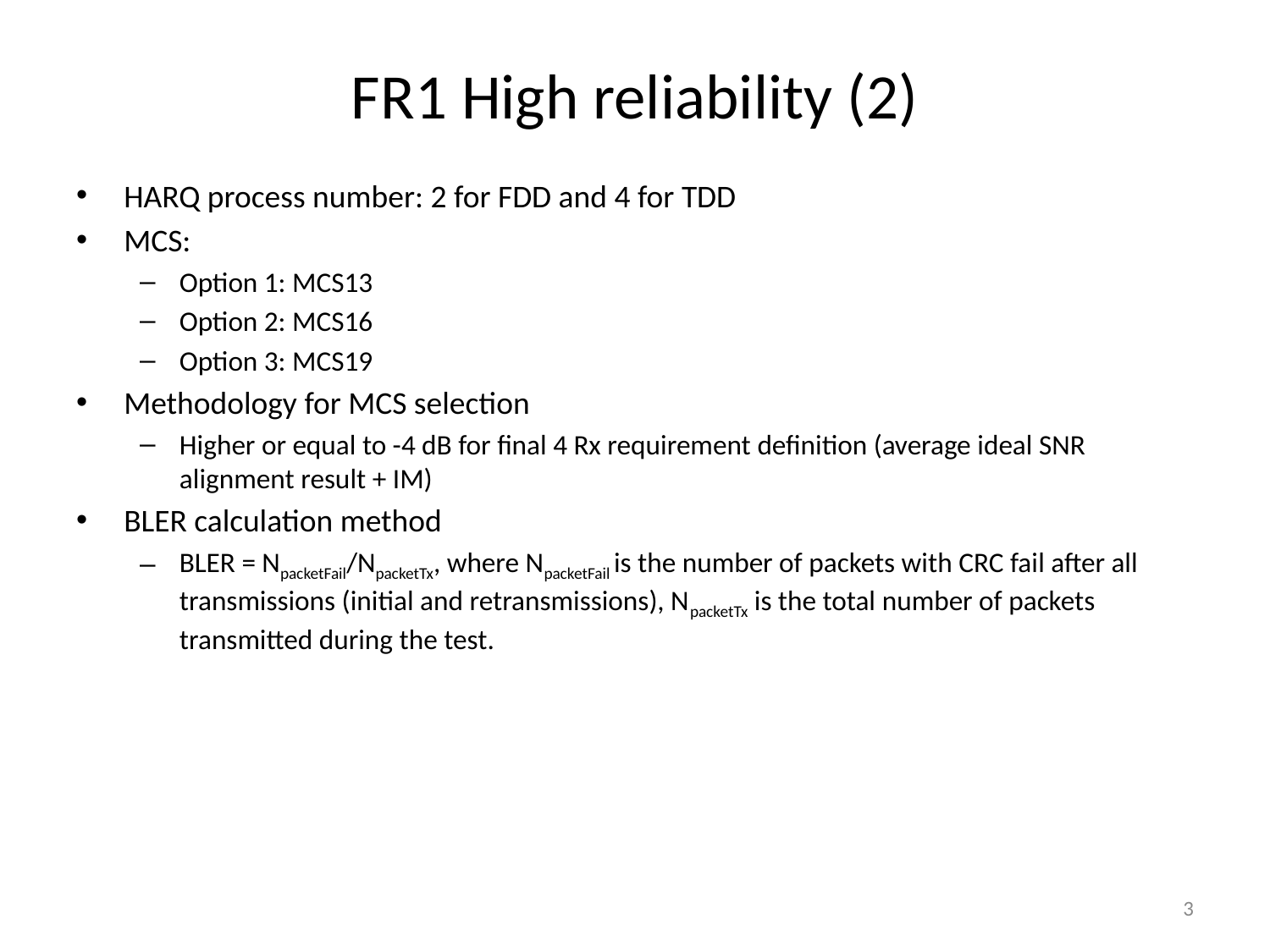

# FR1 High reliability (2)
HARQ process number: 2 for FDD and 4 for TDD
MCS:
Option 1: MCS13
Option 2: MCS16
Option 3: MCS19
Methodology for MCS selection
Higher or equal to -4 dB for final 4 Rx requirement definition (average ideal SNR alignment result + IM)
BLER calculation method
BLER = NpacketFail/NpacketTx, where NpacketFail is the number of packets with CRC fail after all transmissions (initial and retransmissions), NpacketTx is the total number of packets transmitted during the test.
3